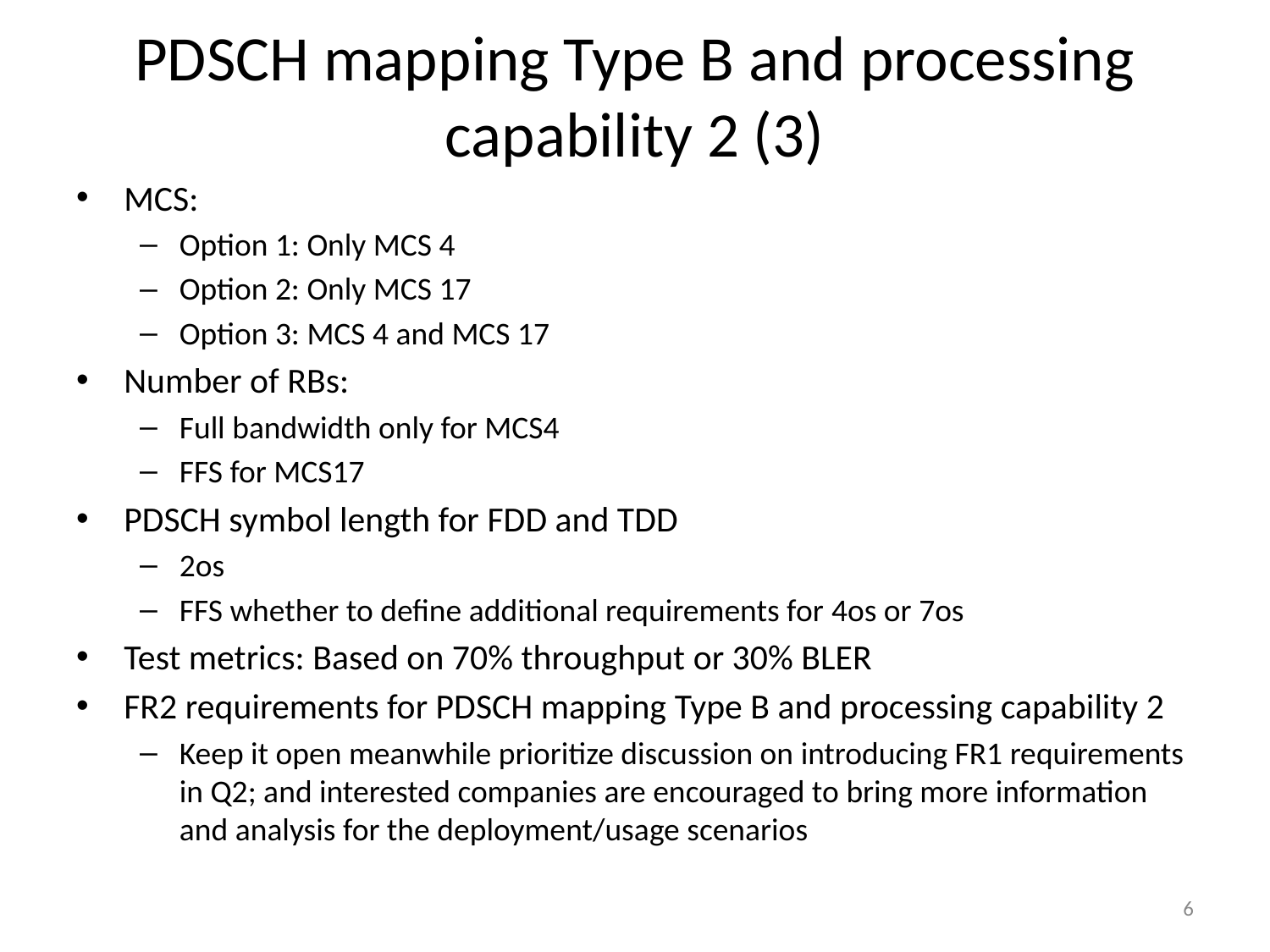

# PDSCH mapping Type B and processing capability 2 (3)
MCS:
Option 1: Only MCS 4
Option 2: Only MCS 17
Option 3: MCS 4 and MCS 17
Number of RBs:
Full bandwidth only for MCS4
FFS for MCS17
PDSCH symbol length for FDD and TDD
2os
FFS whether to define additional requirements for 4os or 7os
Test metrics: Based on 70% throughput or 30% BLER
FR2 requirements for PDSCH mapping Type B and processing capability 2
Keep it open meanwhile prioritize discussion on introducing FR1 requirements in Q2; and interested companies are encouraged to bring more information and analysis for the deployment/usage scenarios

6